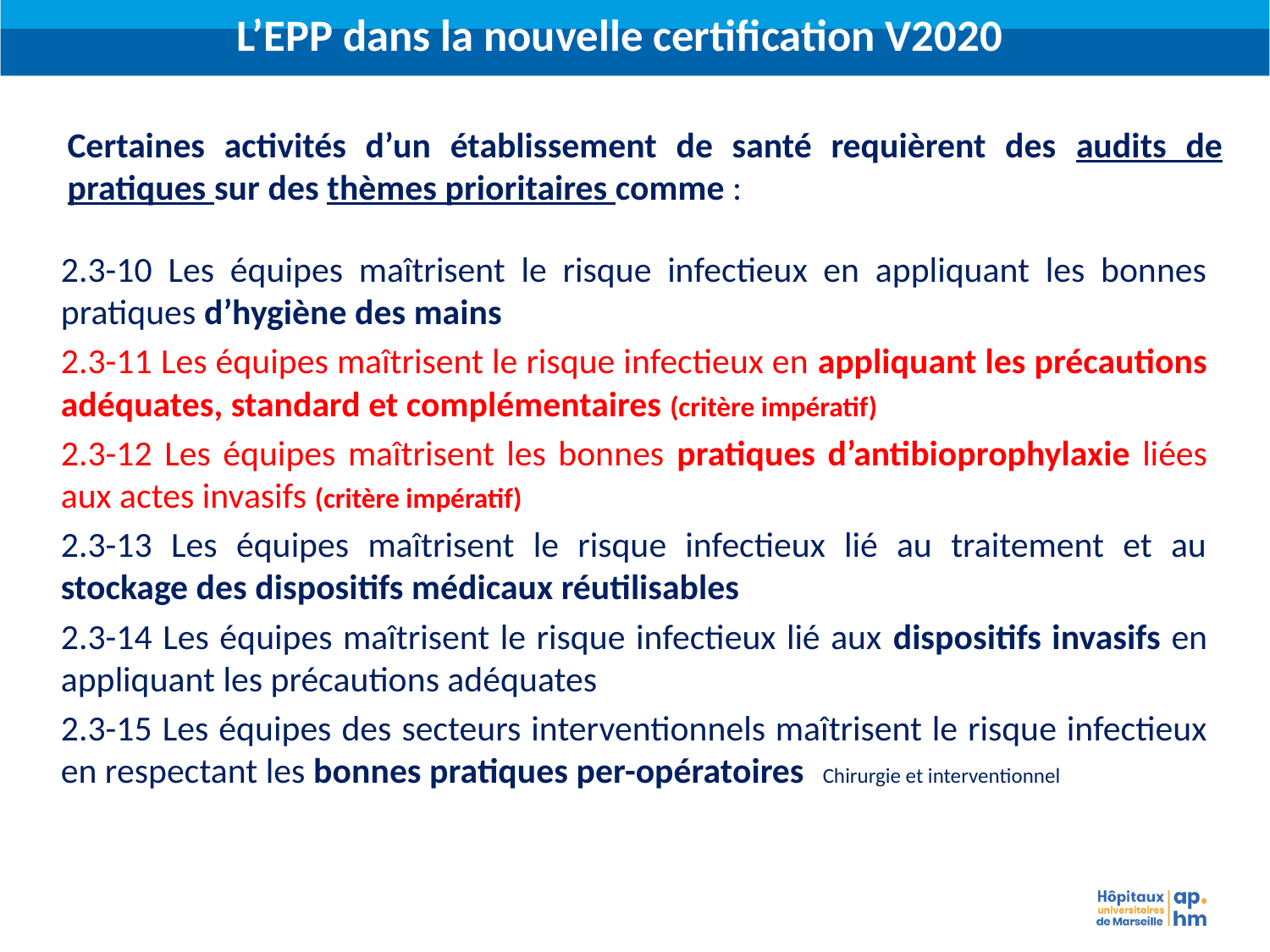

L’EPP dans la nouvelle certification V2020
Certaines activités d’un établissement de santé requièrent des audits de pratiques sur des thèmes prioritaires comme :

2.3-10 Les équipes maîtrisent le risque infectieux en appliquant les bonnes pratiques d’hygiène des mains
2.3-11 Les équipes maîtrisent le risque infectieux en appliquant les précautions adéquates, standard et complémentaires (critère impératif)
2.3-12 Les équipes maîtrisent les bonnes pratiques d’antibioprophylaxie liées aux actes invasifs (critère impératif)
2.3-13 Les équipes maîtrisent le risque infectieux lié au traitement et au stockage des dispositifs médicaux réutilisables
2.3-14 Les équipes maîtrisent le risque infectieux lié aux dispositifs invasifs en appliquant les précautions adéquates
2.3-15 Les équipes des secteurs interventionnels maîtrisent le risque infectieux en respectant les bonnes pratiques per-opératoires	Chirurgie et interventionnel